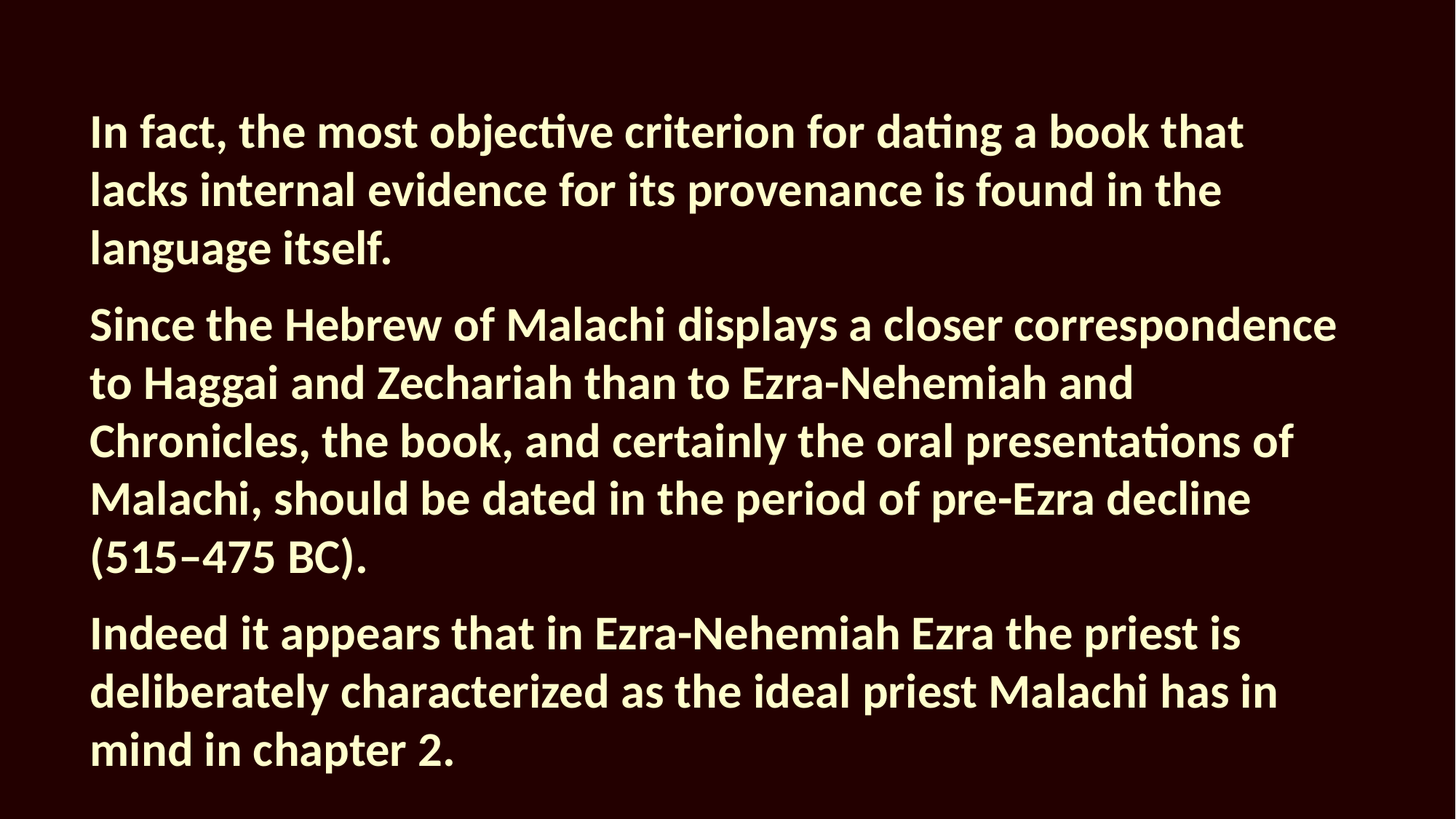

In fact, the most objective criterion for dating a book that lacks internal evidence for its provenance is found in the language itself.
Since the Hebrew of Malachi displays a closer correspondence to Haggai and Zechariah than to Ezra-Nehemiah and Chronicles, the book, and certainly the oral presentations of Malachi, should be dated in the period of pre-Ezra decline (515–475 BC).
Indeed it appears that in Ezra-Nehemiah Ezra the priest is deliberately characterized as the ideal priest Malachi has in mind in chapter 2.